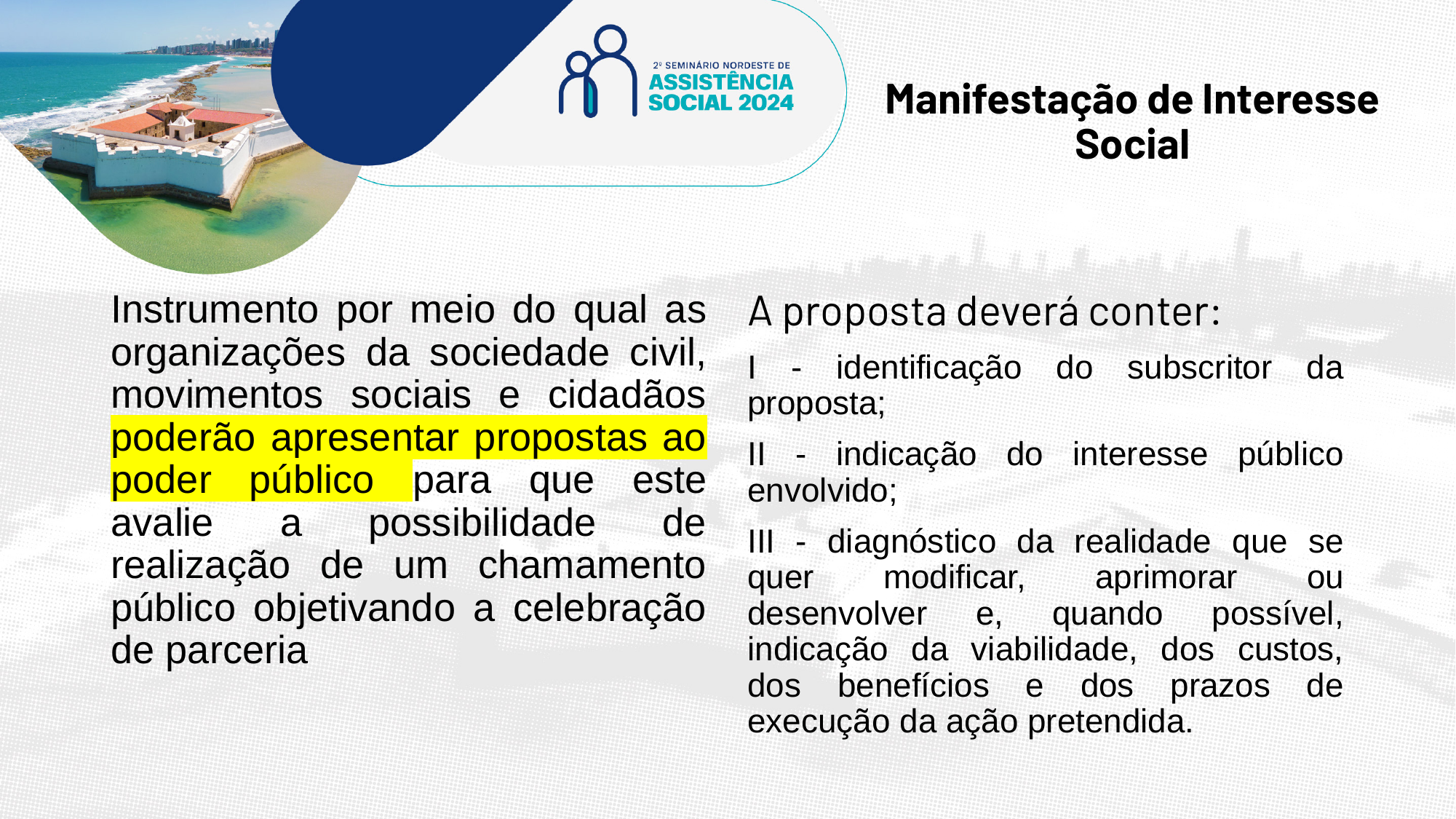

# Manifestação de Interesse Social
Instrumento por meio do qual as organizações da sociedade civil, movimentos sociais e cidadãos poderão apresentar propostas ao poder público para que este avalie a possibilidade de realização de um chamamento público objetivando a celebração de parceria
A proposta deverá conter:
I - identificação do subscritor da proposta;
II - indicação do interesse público envolvido;
III - diagnóstico da realidade que se quer modificar, aprimorar ou desenvolver e, quando possível, indicação da viabilidade, dos custos, dos benefícios e dos prazos de execução da ação pretendida.